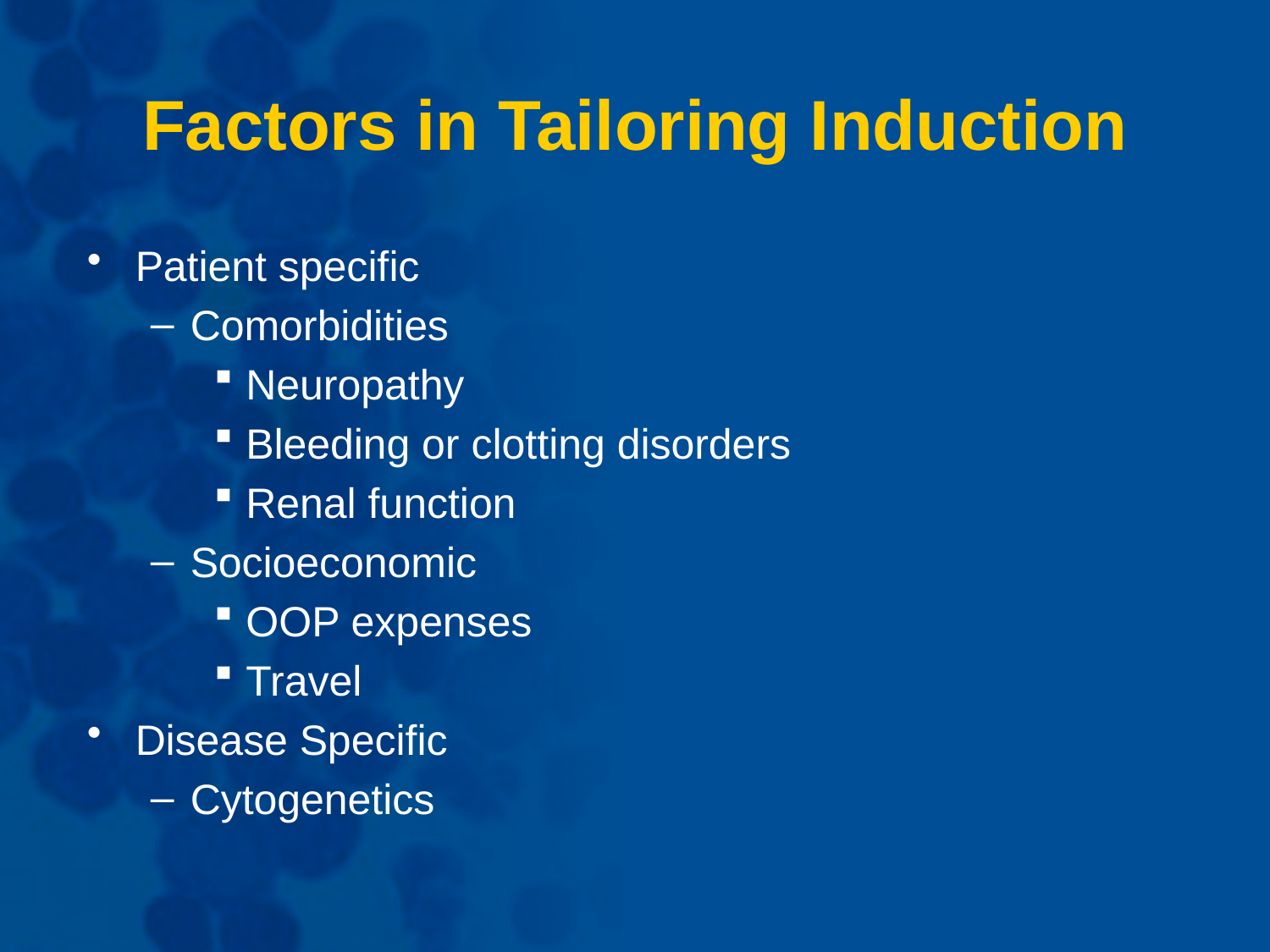

# Factors in Tailoring Induction
Patient specific
Comorbidities
Neuropathy
Bleeding or clotting disorders
Renal function
Socioeconomic
OOP expenses
Travel
Disease Specific
Cytogenetics